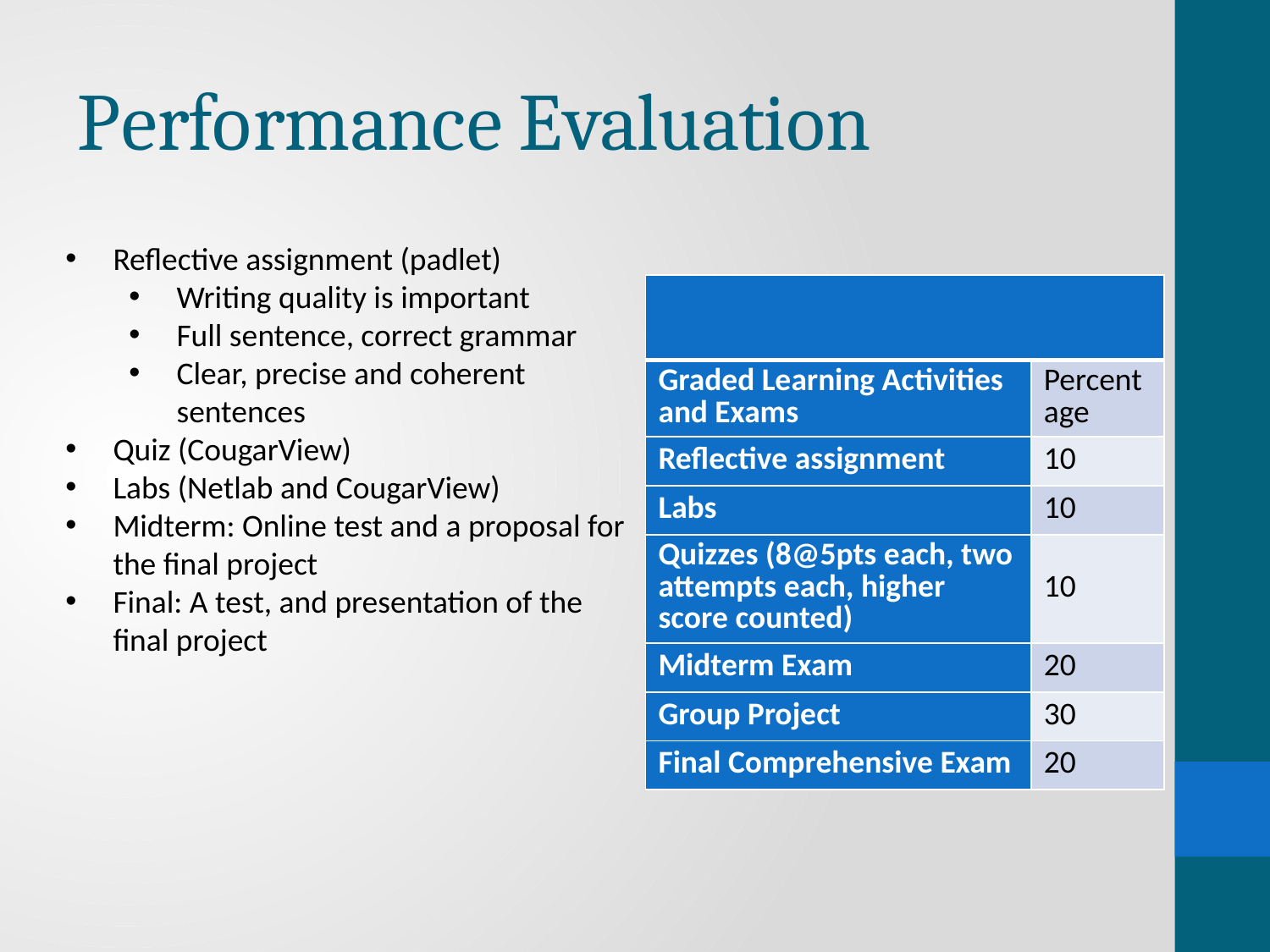

# Performance Evaluation
Reflective assignment (padlet)
Writing quality is important
Full sentence, correct grammar
Clear, precise and coherent sentences
Quiz (CougarView)
Labs (Netlab and CougarView)
Midterm: Online test and a proposal for the final project
Final: A test, and presentation of the final project

|  |  |
| --- | --- |
| Graded Learning Activities and Exams | Percentage |
| Reflective assignment | 10 |
| Labs | 10 |
| Quizzes (8@5pts each, two attempts each, higher score counted) | 10 |
| Midterm Exam | 20 |
| Group Project | 30 |
| Final Comprehensive Exam | 20 |